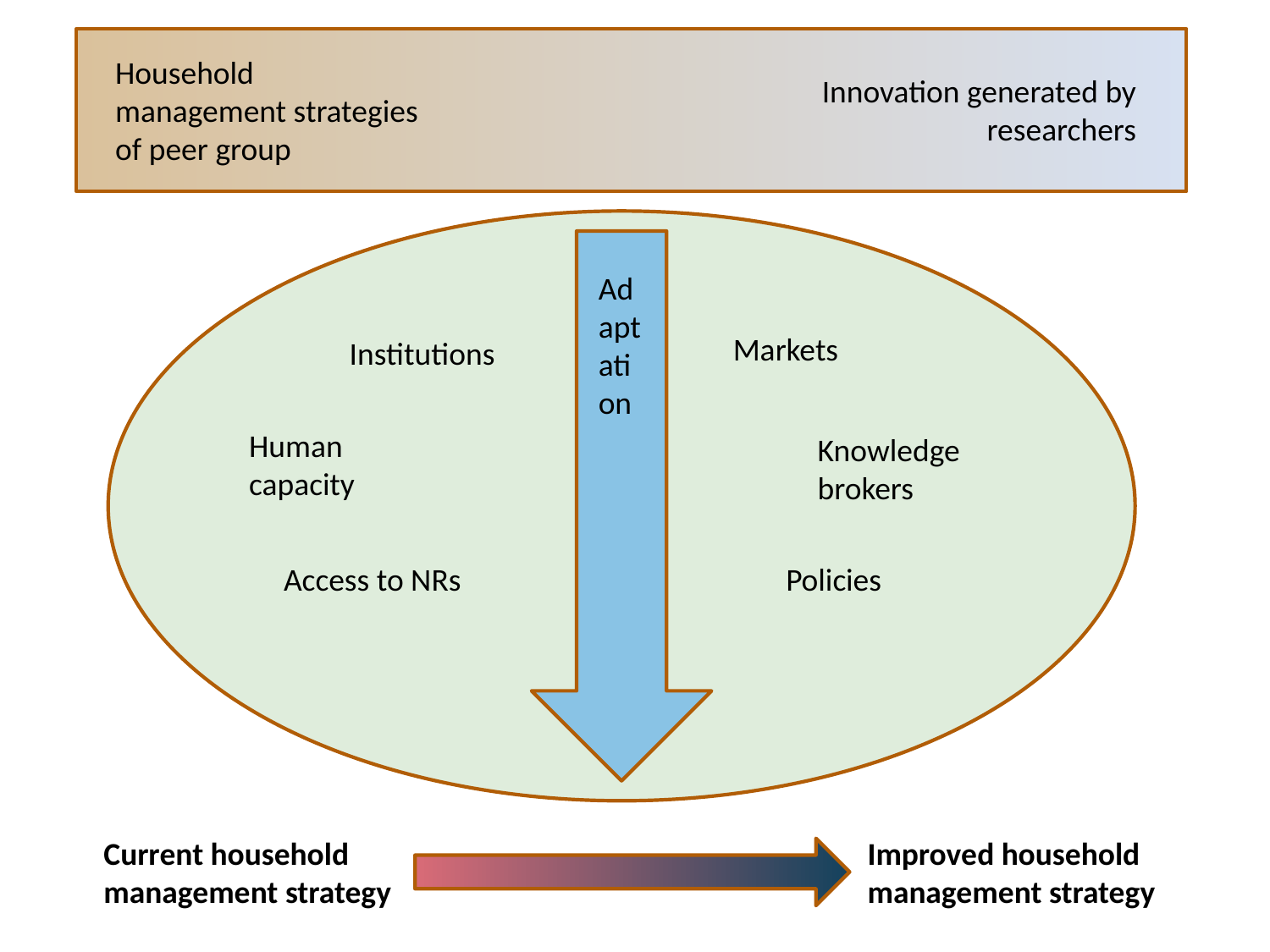

Household management strategies of peer group
Innovation generated by researchers

Adaptation
Markets
Institutions
Human capacity
Knowledge brokers
Access to NRs
Policies
Current household management strategy
Improved household management strategy